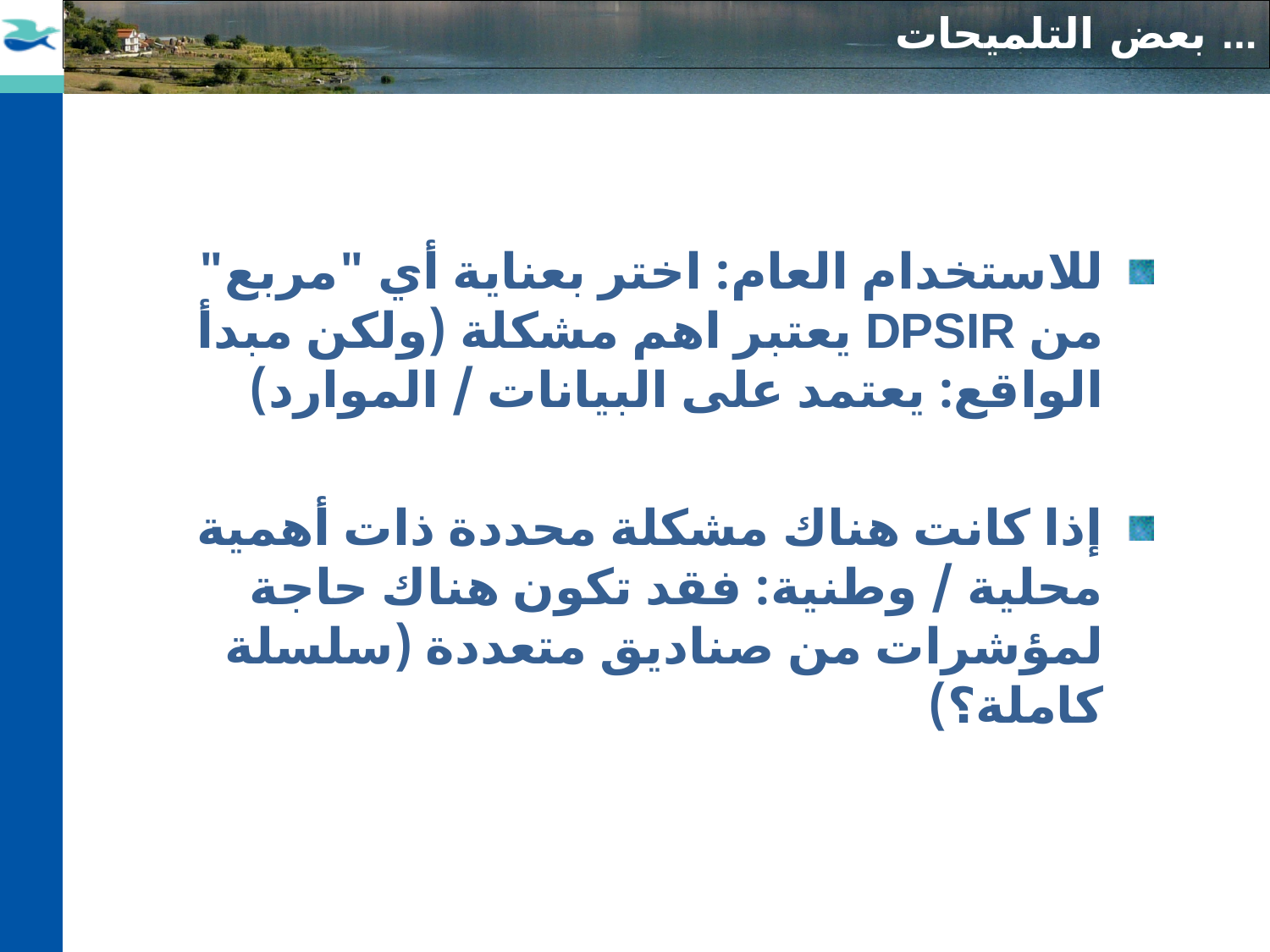

بعض التلميحات ...

للاستخدام العام: اختر بعناية أي "مربع" من DPSIR يعتبر اهم مشكلة (ولكن مبدأ الواقع: يعتمد على البيانات / الموارد)

إذا كانت هناك مشكلة محددة ذات أهمية محلية / وطنية: فقد تكون هناك حاجة لمؤشرات من صناديق متعددة (سلسلة كاملة؟)